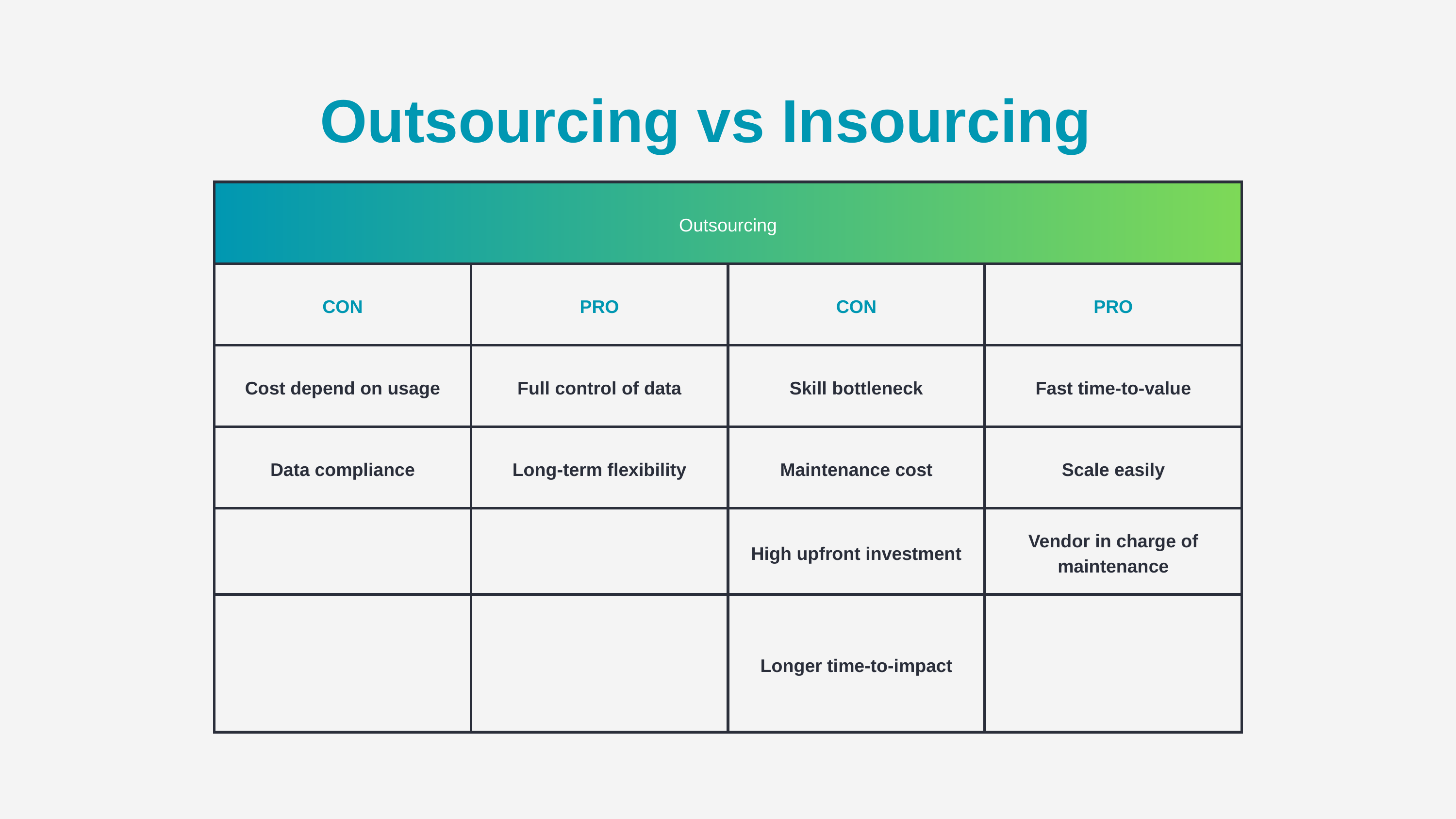

Outsourcing vs Insourcing
| Outsourcing | Insourcing | Insourcing | Outsourcing |
| --- | --- | --- | --- |
| CON | PRO | CON | PRO |
| Cost depend on usage | Full control of data | Skill bottleneck | Fast time-to-value |
| Data compliance | Long-term flexibility | Maintenance cost | Scale easily |
|  |  | High upfront investment | Vendor in charge of maintenance |
|  |  | Longer time-to-impact |  |